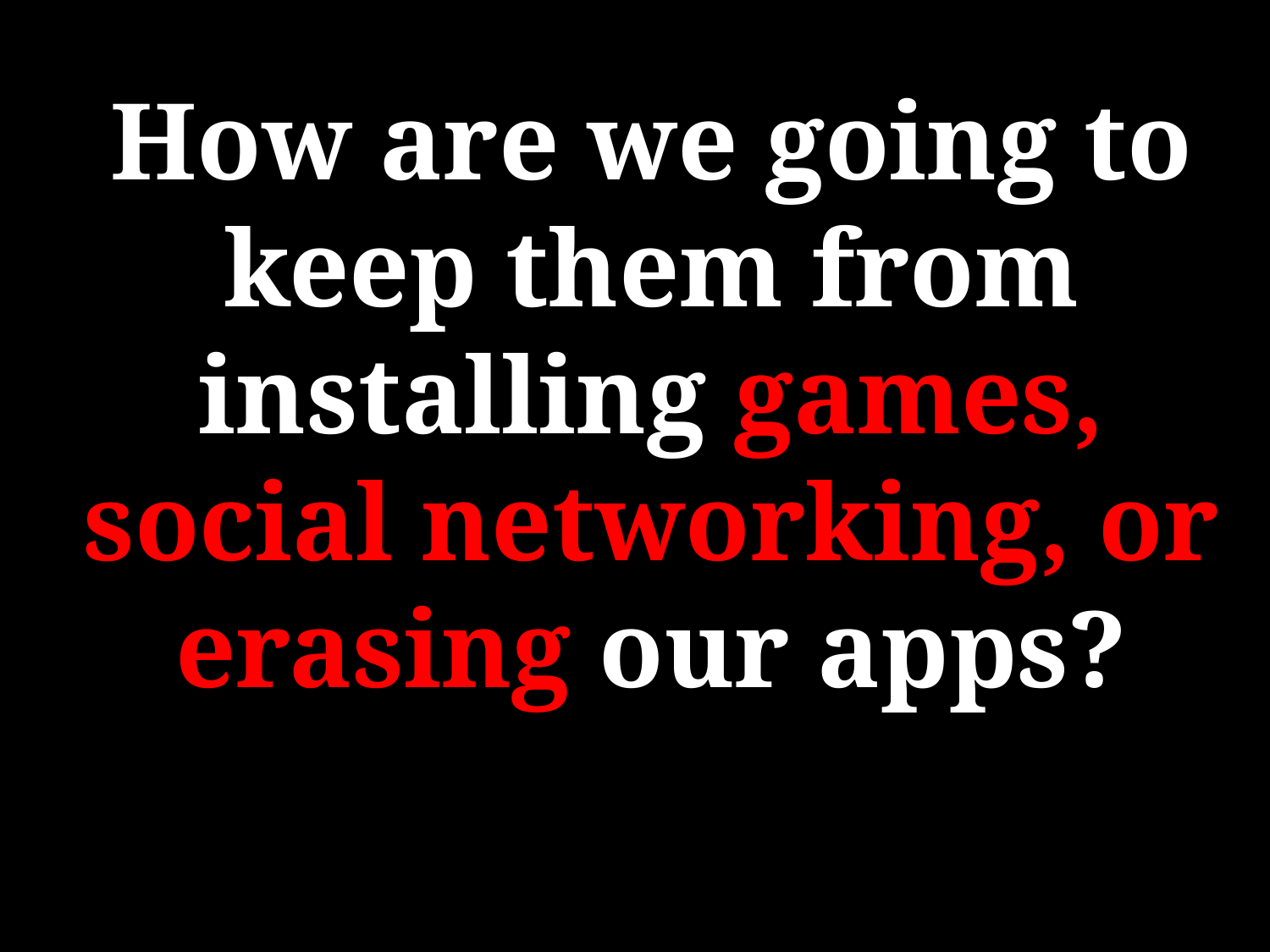

# How are we going to keep them from installing games, social networking, or erasing our apps?